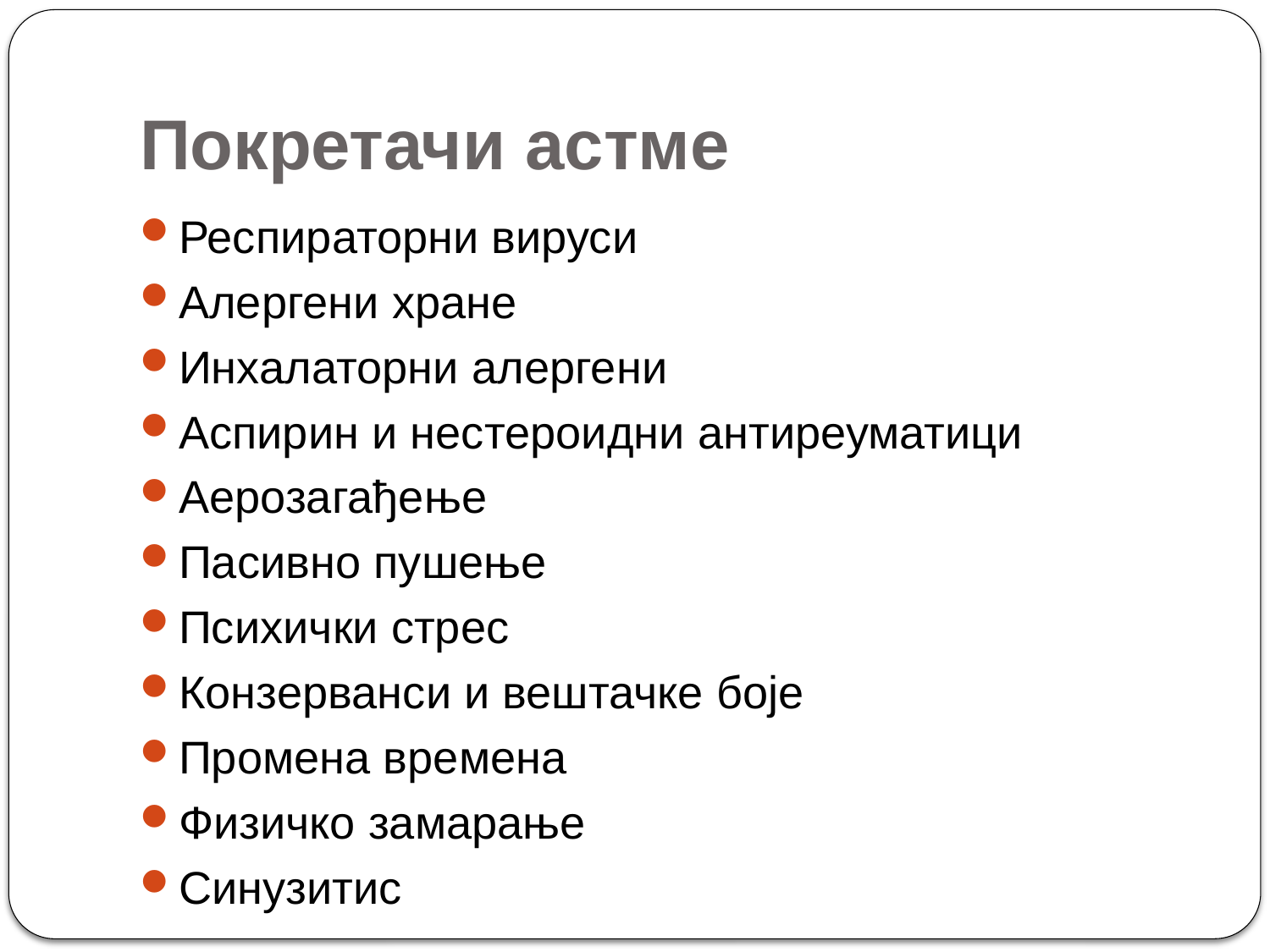

# Покретачи астме
Респираторни вируси
Алергени хране
Инхалаторни алергени
Аспирин и нестероидни антиреуматици
Аерозагађење
Пасивно пушење
Психички стрес
Конзерванси и вештачке боје
Промена времена
Физичко замарање
Синузитис